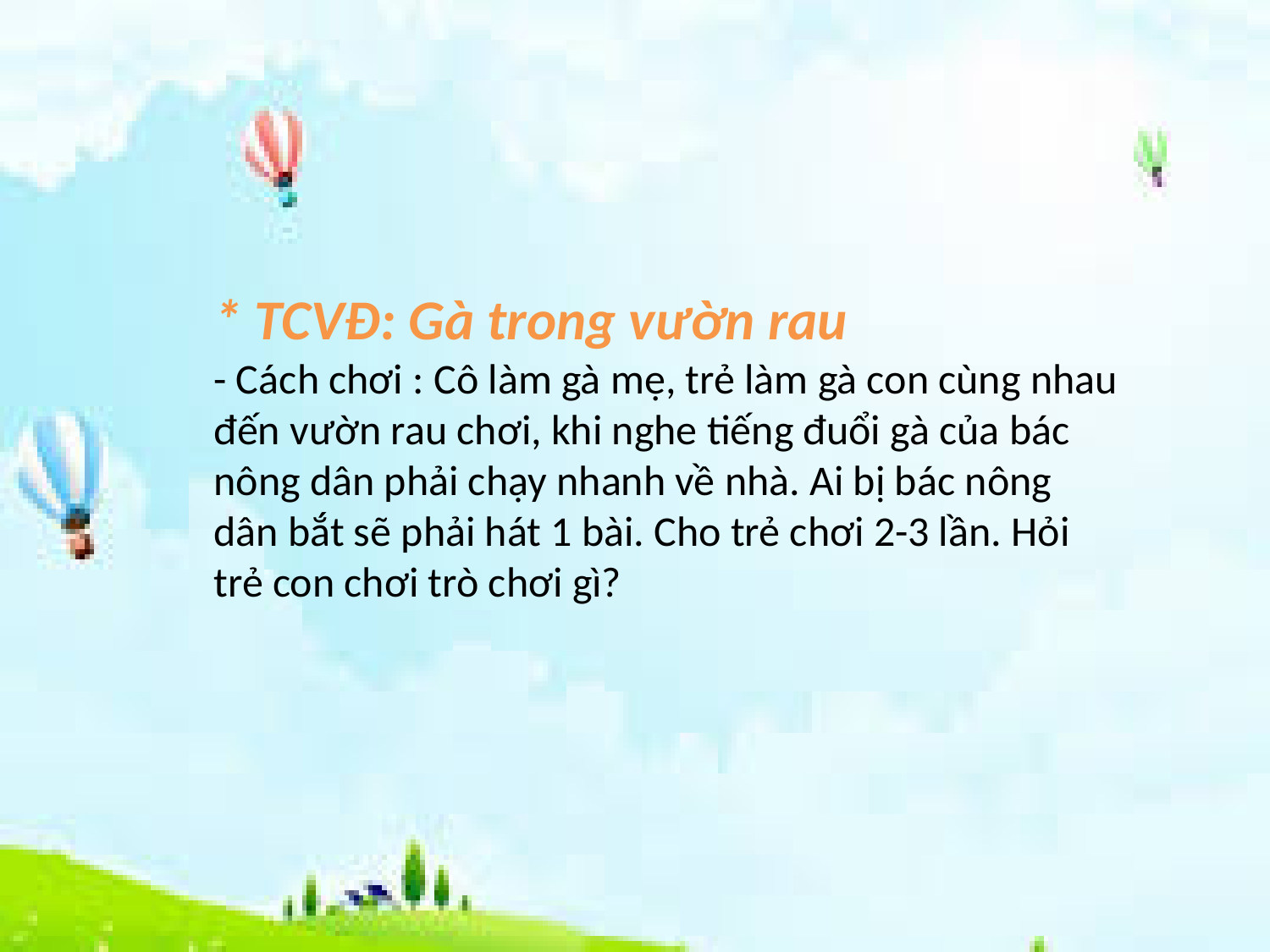

# * TCVĐ: Gà trong vườn rau - Cách chơi : Cô làm gà mẹ, trẻ làm gà con cùng nhau đến vườn rau chơi, khi nghe tiếng đuổi gà của bác nông dân phải chạy nhanh về nhà. Ai bị bác nông dân bắt sẽ phải hát 1 bài. Cho trẻ chơi 2-3 lần. Hỏi trẻ con chơi trò chơi gì?